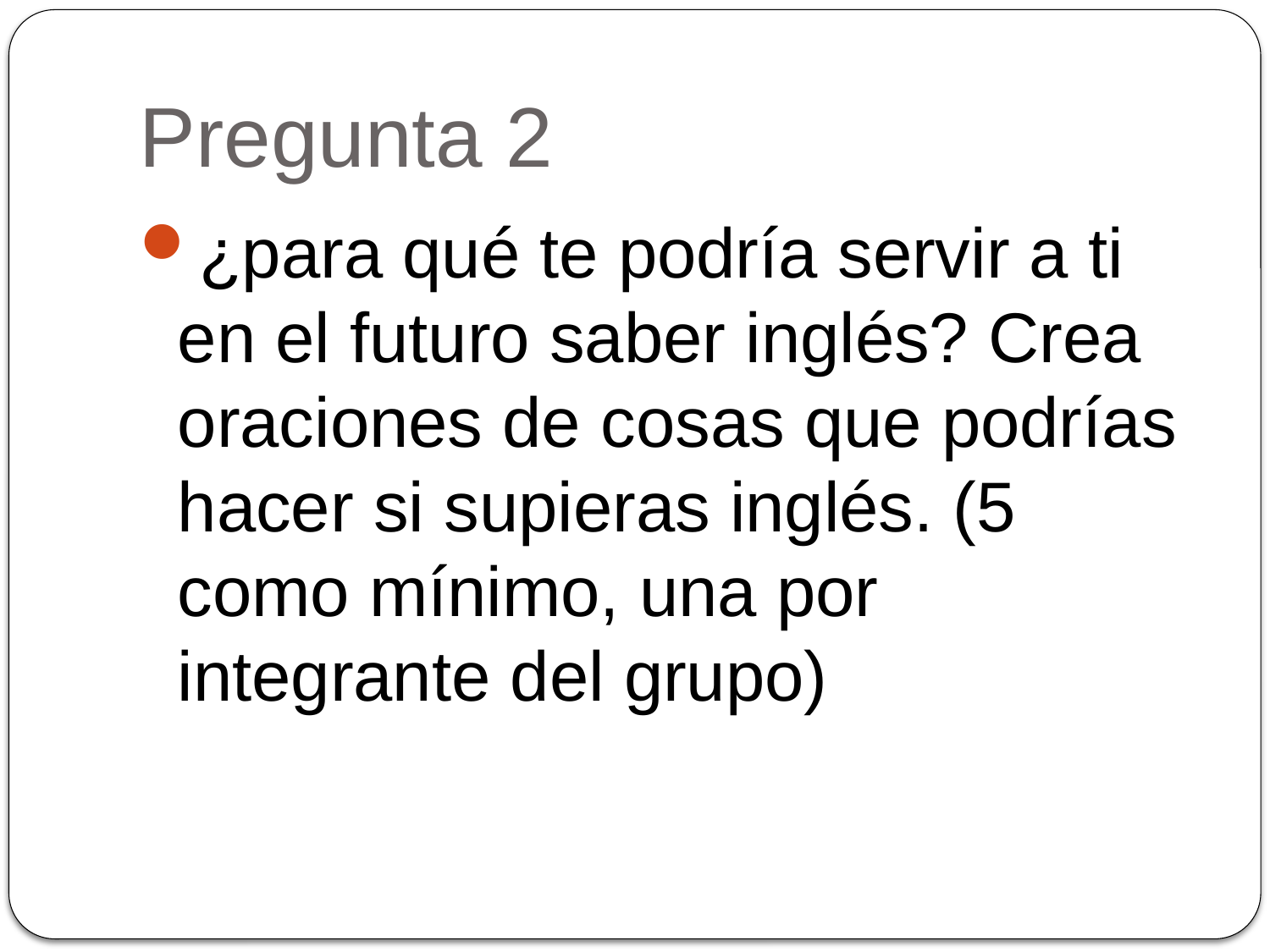

# Pregunta 2
¿para qué te podría servir a ti en el futuro saber inglés? Crea oraciones de cosas que podrías hacer si supieras inglés. (5 como mínimo, una por integrante del grupo)